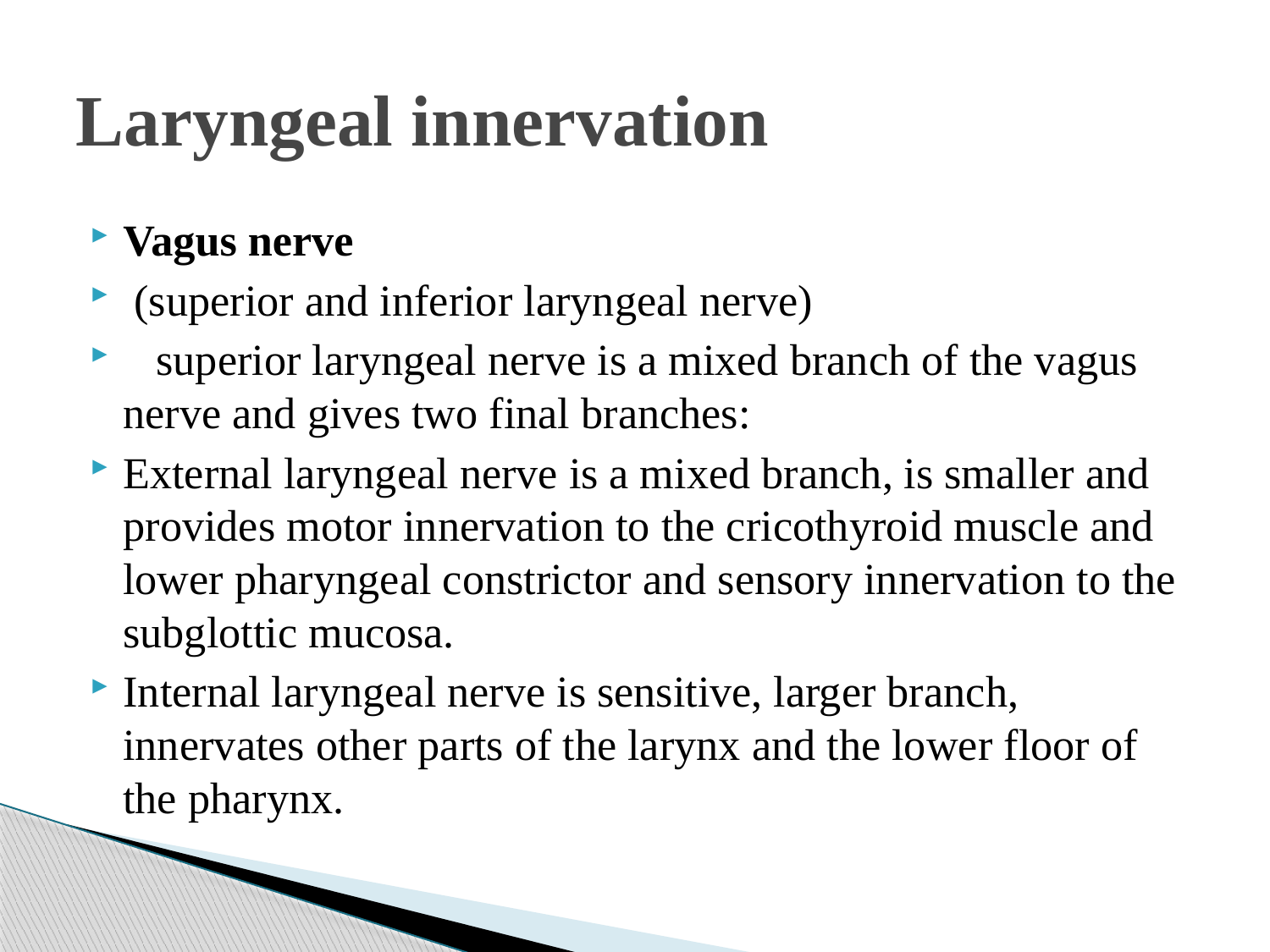

# Laryngeal innervation
Vagus nerve
 (superior and inferior laryngeal nerve)
   superior laryngeal nerve is a mixed branch of the vagus nerve and gives two final branches:
External laryngeal nerve is a mixed branch, is smaller and provides motor innervation to the cricothyroid muscle and lower pharyngeal constrictor and sensory innervation to the subglottic mucosa.
Internal laryngeal nerve is sensitive, larger branch, innervates other parts of the larynx and the lower floor of the pharynx.